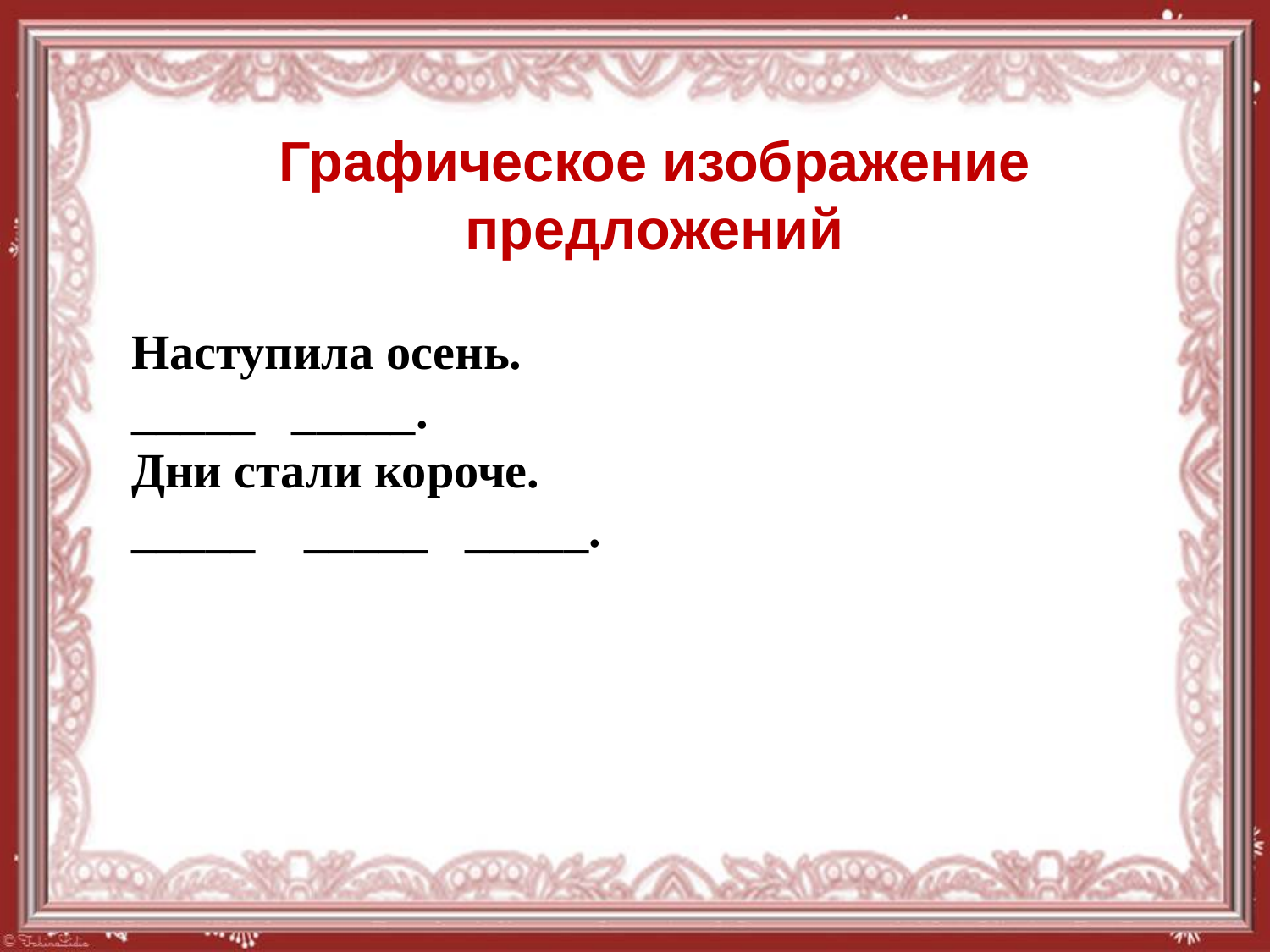

Графическое изображение предложений

Наступила осень.
_____   _____.
Дни стали короче.
_____    _____   _____.